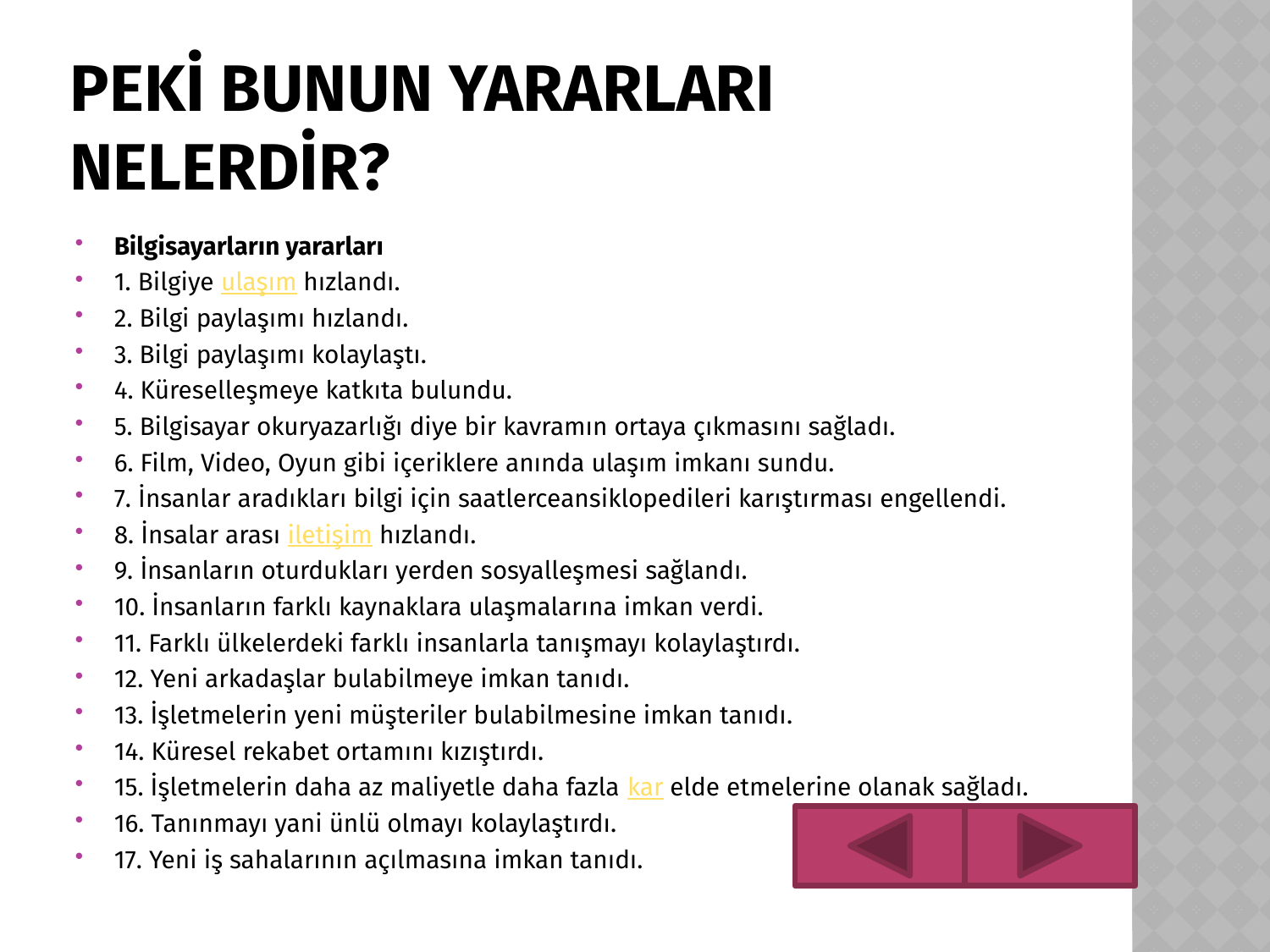

# Peki Bunun Yararları Nelerdir?
Bilgisayarların yararları
1. Bilgiye ulaşım hızlandı.
2. Bilgi paylaşımı hızlandı.
3. Bilgi paylaşımı kolaylaştı.
4. Küreselleşmeye katkıta bulundu.
5. Bilgisayar okuryazarlığı diye bir kavramın ortaya çıkmasını sağladı.
6. Film, Video, Oyun gibi içeriklere anında ulaşım imkanı sundu.
7. İnsanlar aradıkları bilgi için saatlerceansiklopedileri karıştırması engellendi.
8. İnsalar arası iletişim hızlandı.
9. İnsanların oturdukları yerden sosyalleşmesi sağlandı.
10. İnsanların farklı kaynaklara ulaşmalarına imkan verdi.
11. Farklı ülkelerdeki farklı insanlarla tanışmayı kolaylaştırdı.
12. Yeni arkadaşlar bulabilmeye imkan tanıdı.
13. İşletmelerin yeni müşteriler bulabilmesine imkan tanıdı.
14. Küresel rekabet ortamını kızıştırdı.
15. İşletmelerin daha az maliyetle daha fazla kar elde etmelerine olanak sağladı.
16. Tanınmayı yani ünlü olmayı kolaylaştırdı.
17. Yeni iş sahalarının açılmasına imkan tanıdı.